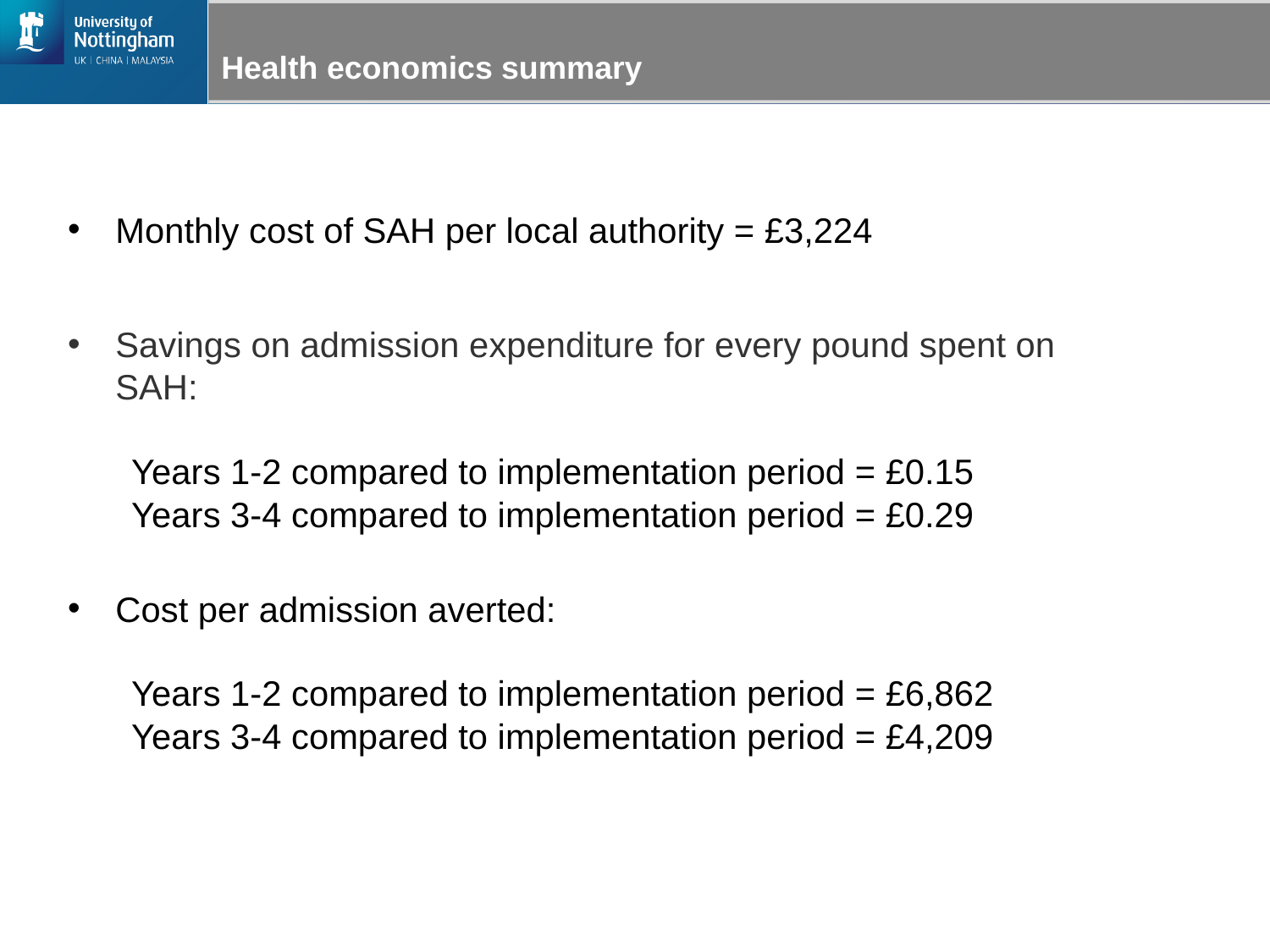

# Health economics summary
Monthly cost of SAH per local authority = £3,224

Savings on admission expenditure for every pound spent on SAH:

Years 1-2 compared to implementation period = £0.15
Years 3-4 compared to implementation period = £0.29
Cost per admission averted:

Years 1-2 compared to implementation period = £6,862
Years 3-4 compared to implementation period = £4,209